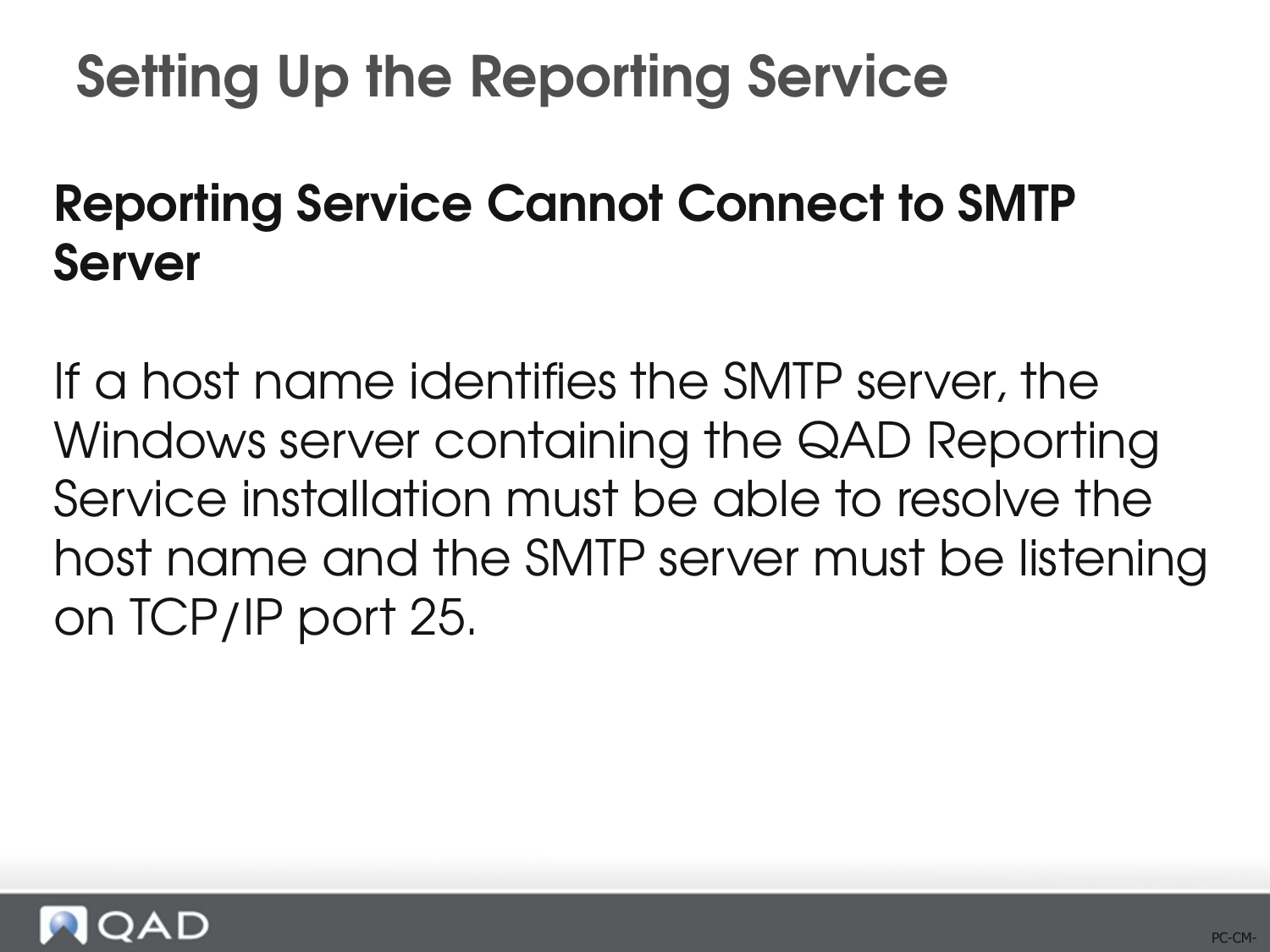

# Setting Up the Reporting Service
Reporting Service Cannot Connect to SMTP Server

If a host name identifies the SMTP server, the Windows server containing the QAD Reporting Service installation must be able to resolve the host name and the SMTP server must be listening on TCP/IP port 25.
PC-CM-